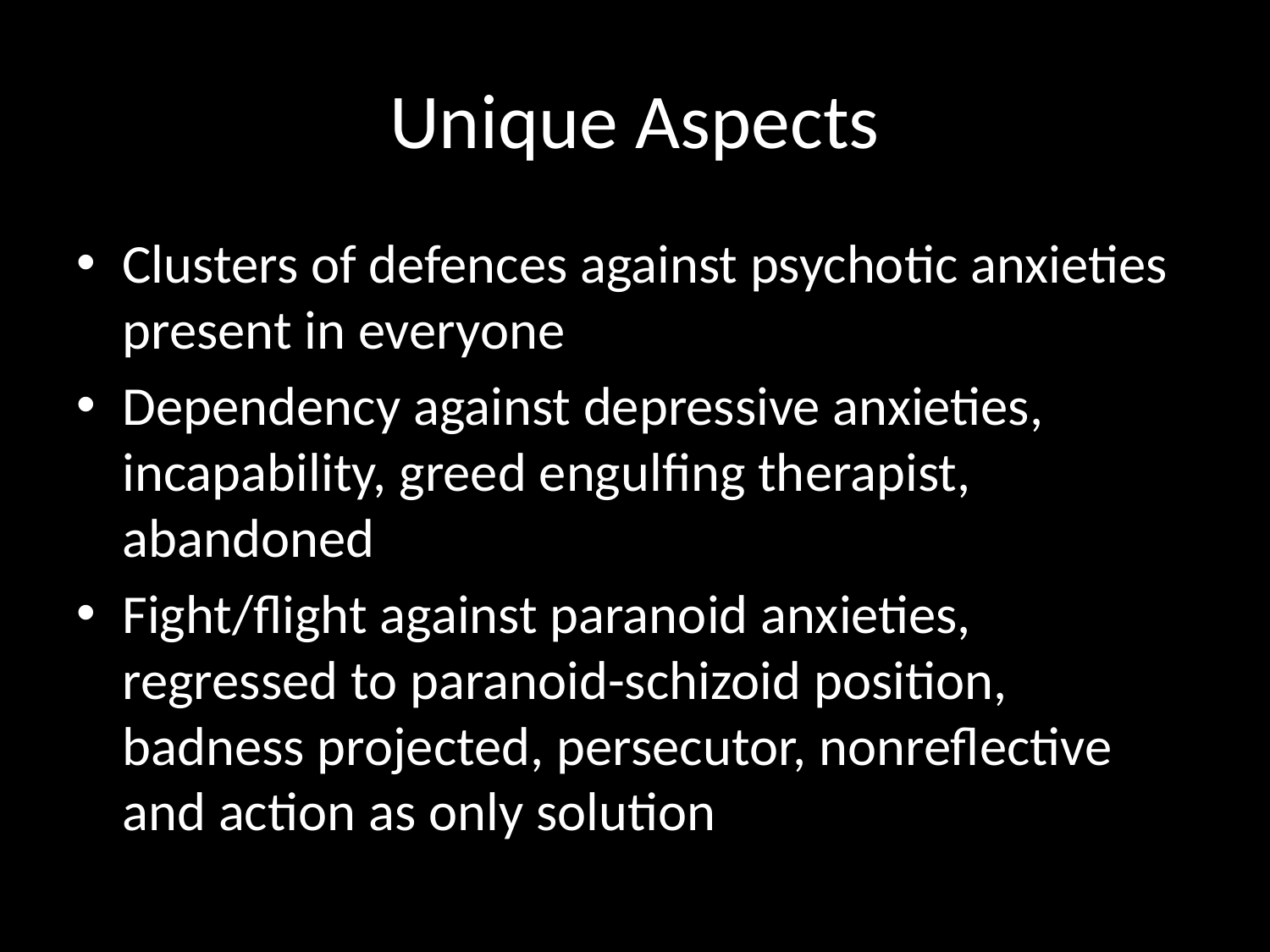

# Unique Aspects
Clusters of defences against psychotic anxieties present in everyone
Dependency against depressive anxieties, incapability, greed engulfing therapist, abandoned
Fight/flight against paranoid anxieties, regressed to paranoid-schizoid position, badness projected, persecutor, nonreflective and action as only solution